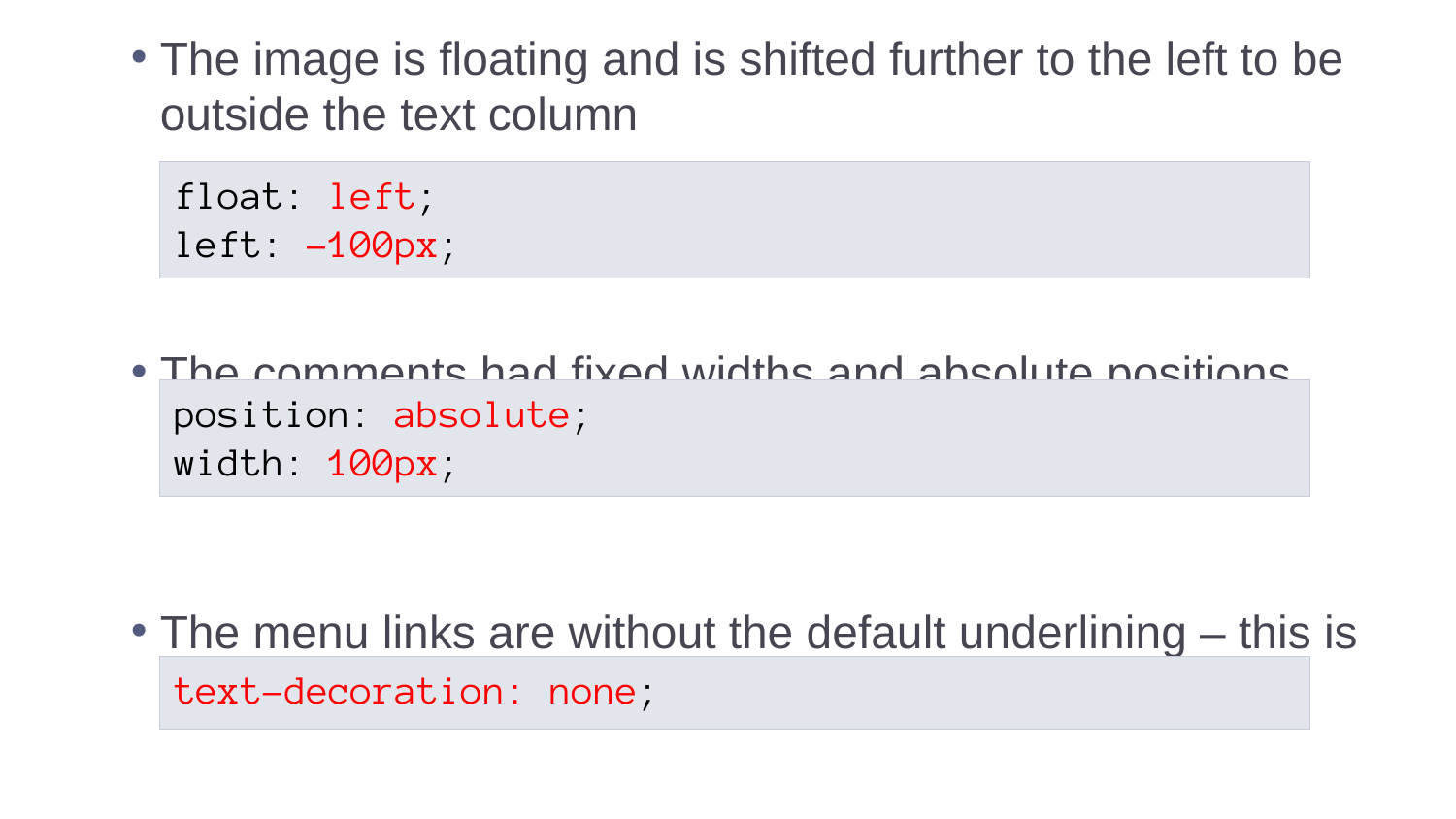

The image is floating and is shifted further to the left to be outside the text column

The comments had fixed widths and absolute positions

The menu links are without the default underlining – this is done with the property text-decoration
float: left;
left: -100px;
position: absolute;
width: 100px;
text-decoration: none;